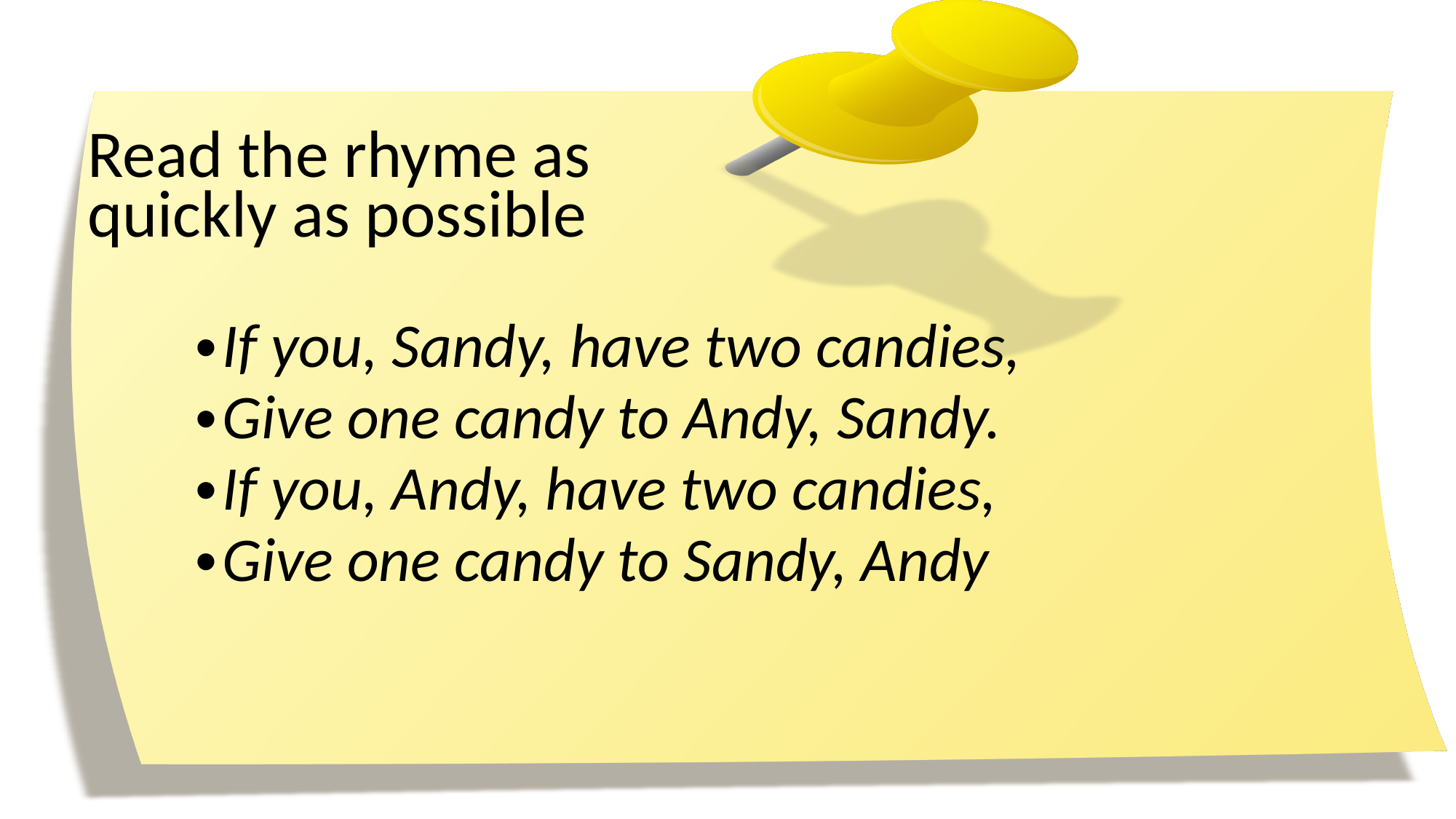

# Read the rhyme as quickly as possible
If you, Sandy, have two candies,
Give one candy to Andy, Sandy.
If you, Andy, have two candies,
Give one candy to Sandy, Andy